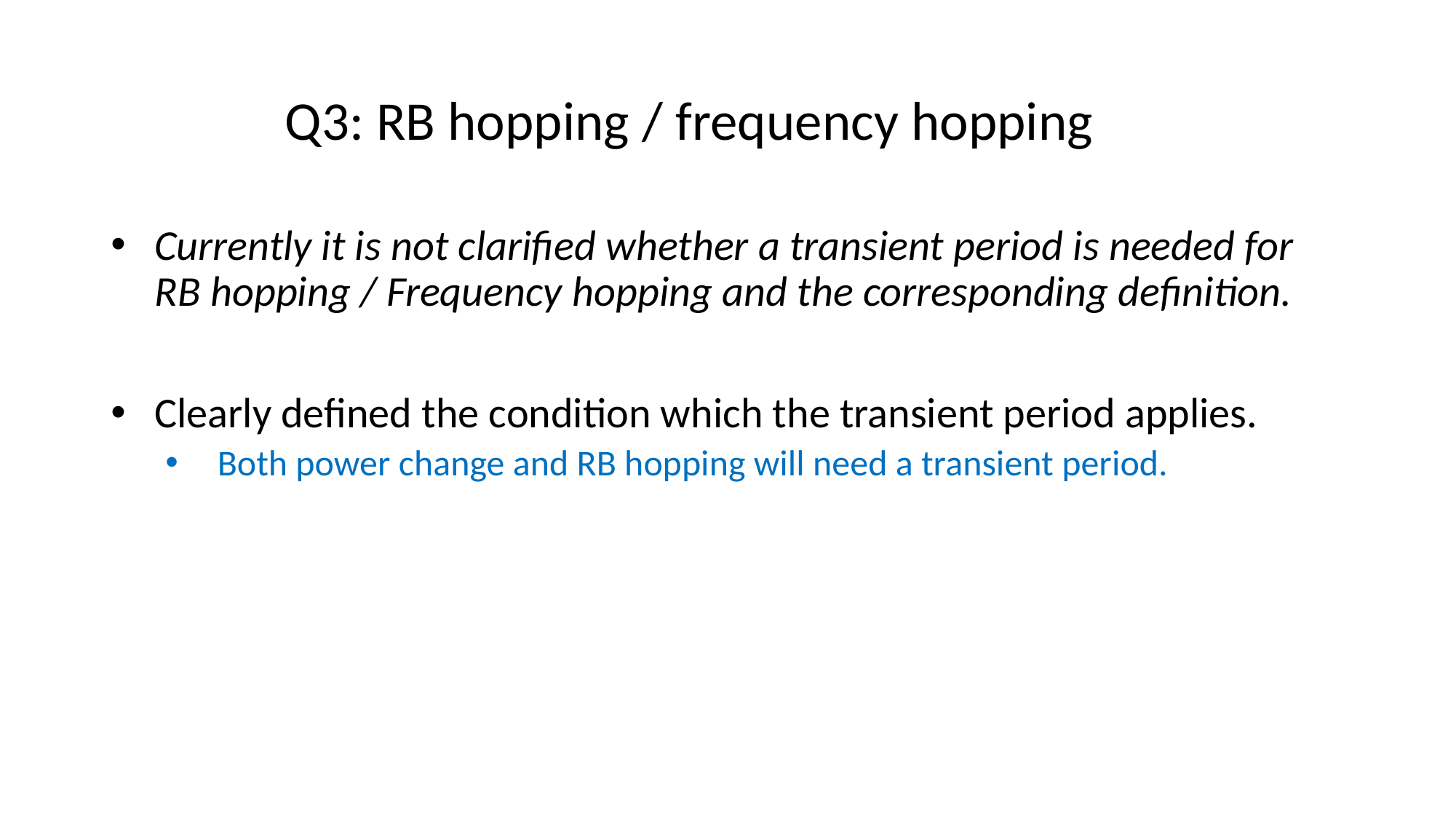

# Q3: RB hopping / frequency hopping
Currently it is not clarified whether a transient period is needed for RB hopping / Frequency hopping and the corresponding definition.

Clearly defined the condition which the transient period applies.
 Both power change and RB hopping will need a transient period.